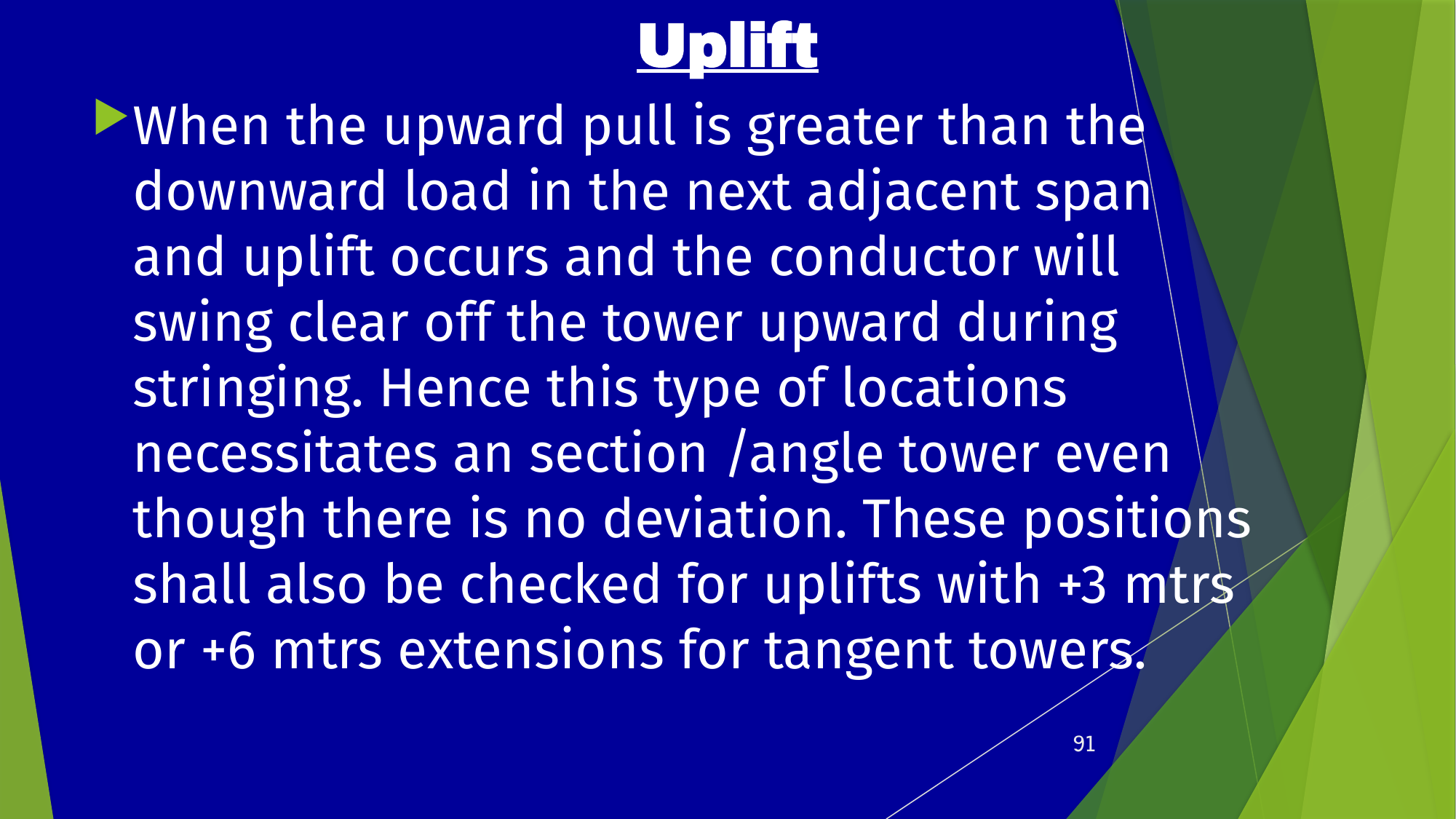

Uplift
When the upward pull is greater than the downward load in the next adjacent span and uplift occurs and the conductor will swing clear off the tower upward during stringing. Hence this type of locations necessitates an section /angle tower even though there is no deviation. These positions shall also be checked for uplifts with +3 mtrs or +6 mtrs extensions for tangent towers.

91